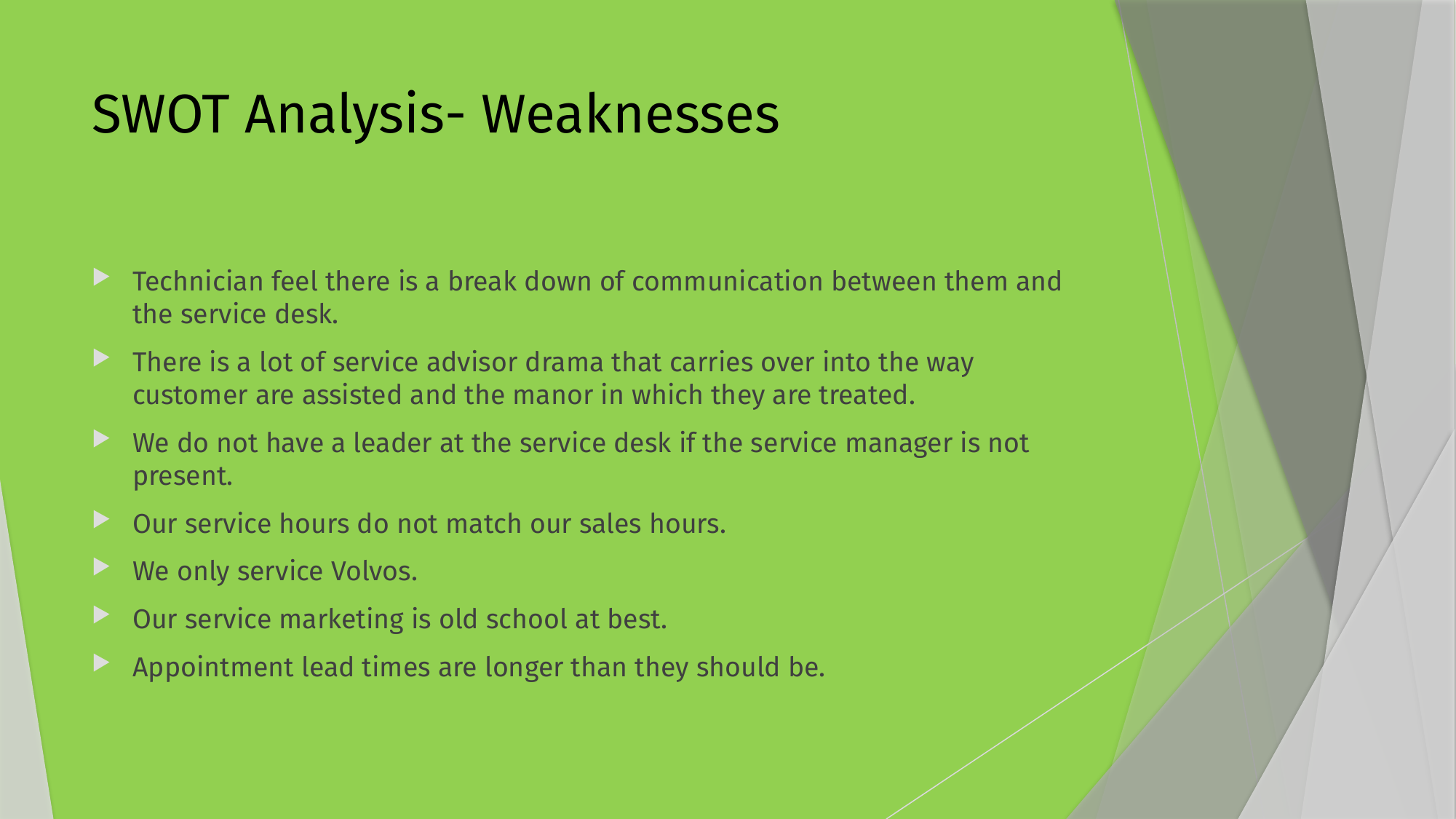

# SWOT Analysis- Weaknesses
Technician feel there is a break down of communication between them and the service desk.
There is a lot of service advisor drama that carries over into the way customer are assisted and the manor in which they are treated.
We do not have a leader at the service desk if the service manager is not present.
Our service hours do not match our sales hours.
We only service Volvos.
Our service marketing is old school at best.
Appointment lead times are longer than they should be.